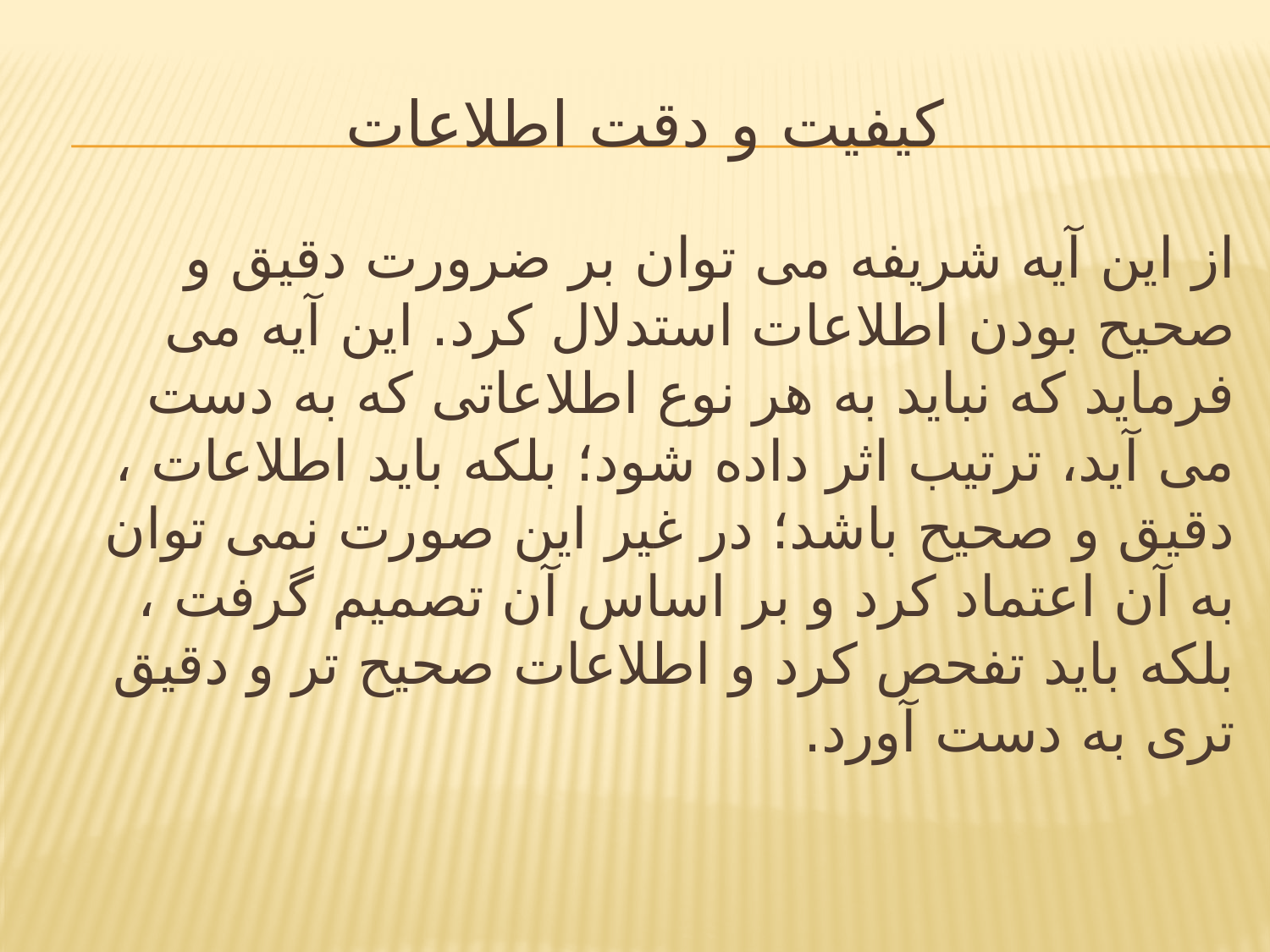

# كيفيت و دقت اطلاعات
از اين آيه شريفه مى توان بر ضرورت دقيق و صحيح بودن اطلاعات استدلال كرد. اين آيه مى فرمايد كه نبايد به هر نوع اطلاعاتى كه به دست مى آيد، ترتيب اثر داده شود؛ بلكه بايد اطلاعات ، دقيق و صحيح باشد؛ در غير اين صورت نمى توان به آن اعتماد كرد و بر اساس آن تصميم گرفت ، بلكه بايد تفحص كرد و اطلاعات صحيح تر و دقيق ترى به دست آورد.